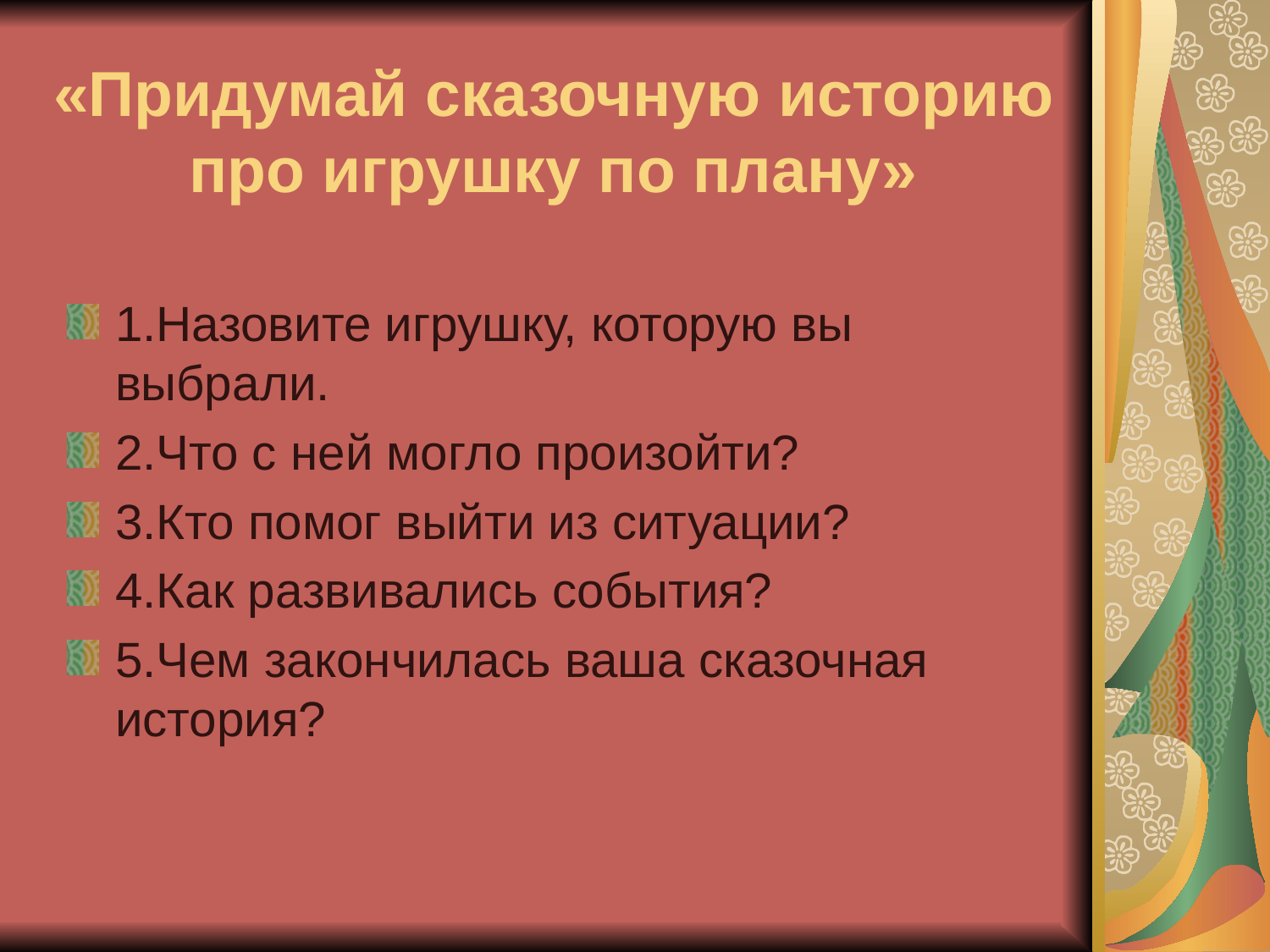

# «Придумай сказочную историю про игрушку по плану»

1.Назовите игрушку, которую вы выбрали.
2.Что с ней могло произойти?
3.Кто помог выйти из ситуации?
4.Как развивались события?
5.Чем закончилась ваша сказочная история?